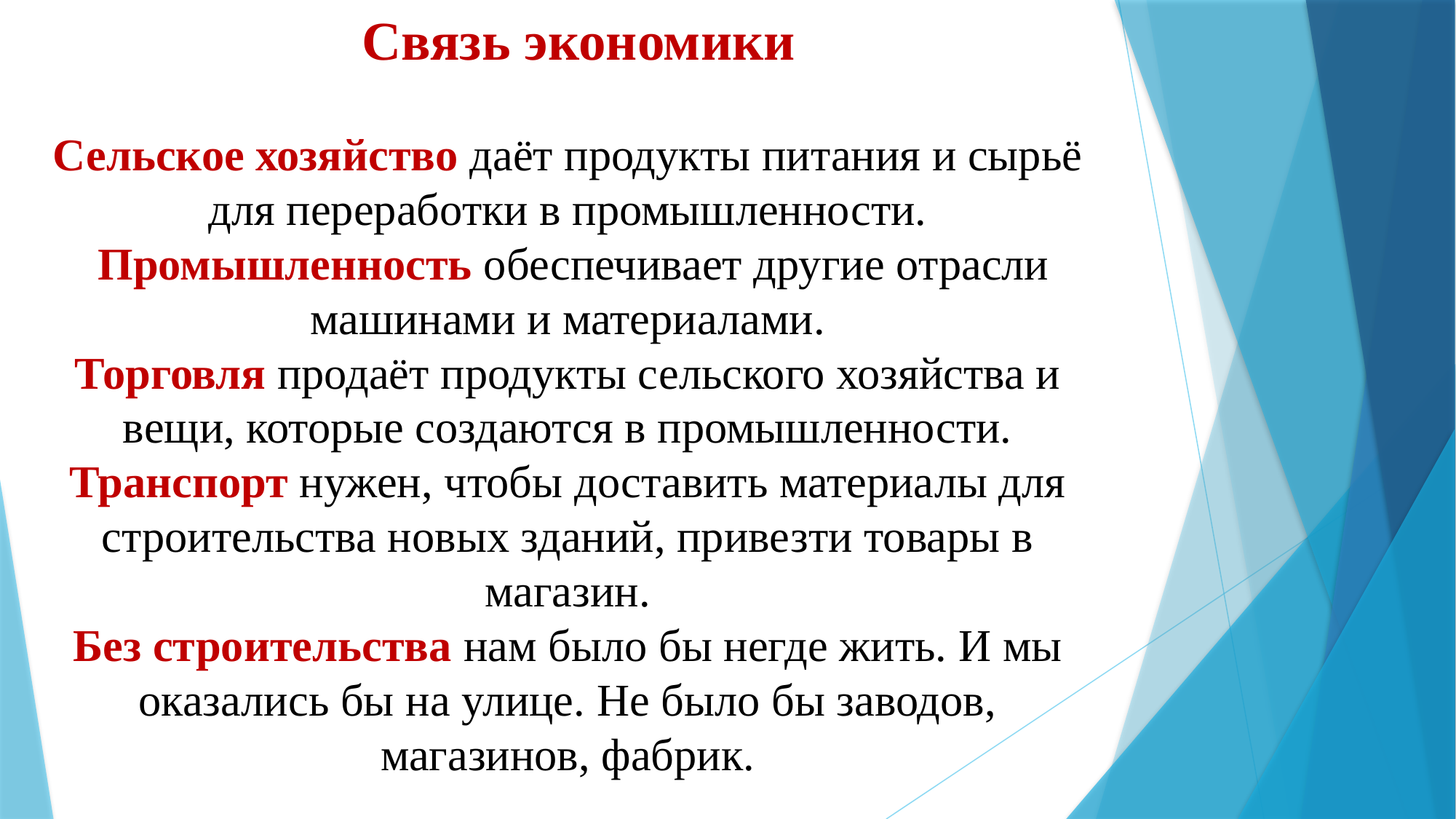

Связь экономики

Сельское хозяйство даёт продукты питания и сырьё для переработки в промышленности.
 Промышленность обеспечивает другие отрасли машинами и материалами.
Торговля продаёт продукты сельского хозяйства и вещи, которые создаются в промышленности.
Транспорт нужен, чтобы доставить материалы для строительства новых зданий, привезти товары в магазин.
Без строительства нам было бы негде жить. И мы оказались бы на улице. Не было бы заводов, магазинов, фабрик.